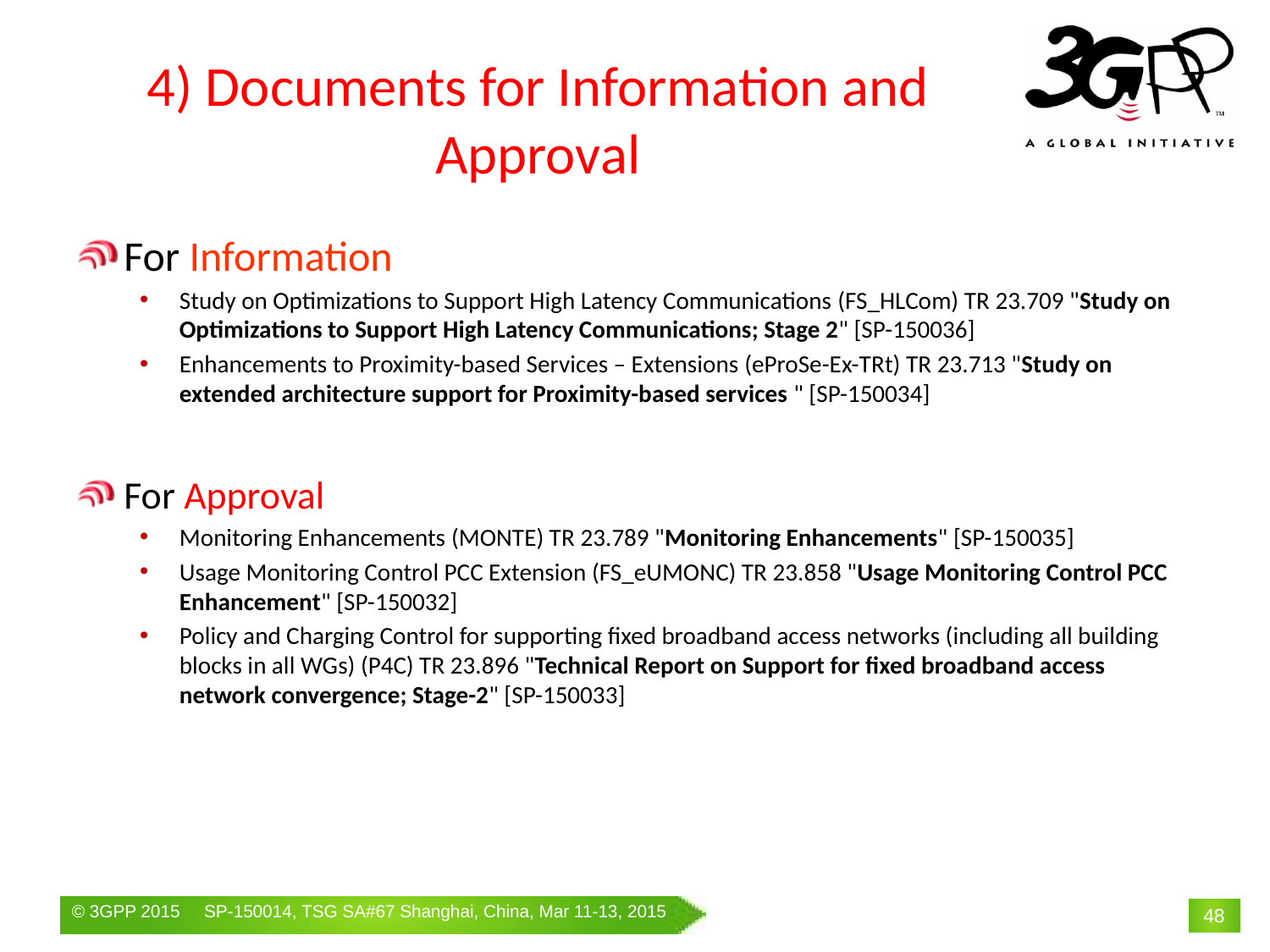

# 4) Documents for Information and Approval
For Information
Study on Optimizations to Support High Latency Communications (FS_HLCom) TR 23.709 "Study on Optimizations to Support High Latency Communications; Stage 2" [SP-150036]
Enhancements to Proximity-based Services – Extensions (eProSe-Ex-TRt) TR 23.713 "Study on extended architecture support for Proximity-based services " [SP-150034]

For Approval
Monitoring Enhancements (MONTE) TR 23.789 "Monitoring Enhancements" [SP-150035]
Usage Monitoring Control PCC Extension (FS_eUMONC) TR 23.858 "Usage Monitoring Control PCC Enhancement" [SP-150032]
Policy and Charging Control for supporting fixed broadband access networks (including all building blocks in all WGs) (P4C) TR 23.896 "Technical Report on Support for fixed broadband access network convergence; Stage-2" [SP-150033]